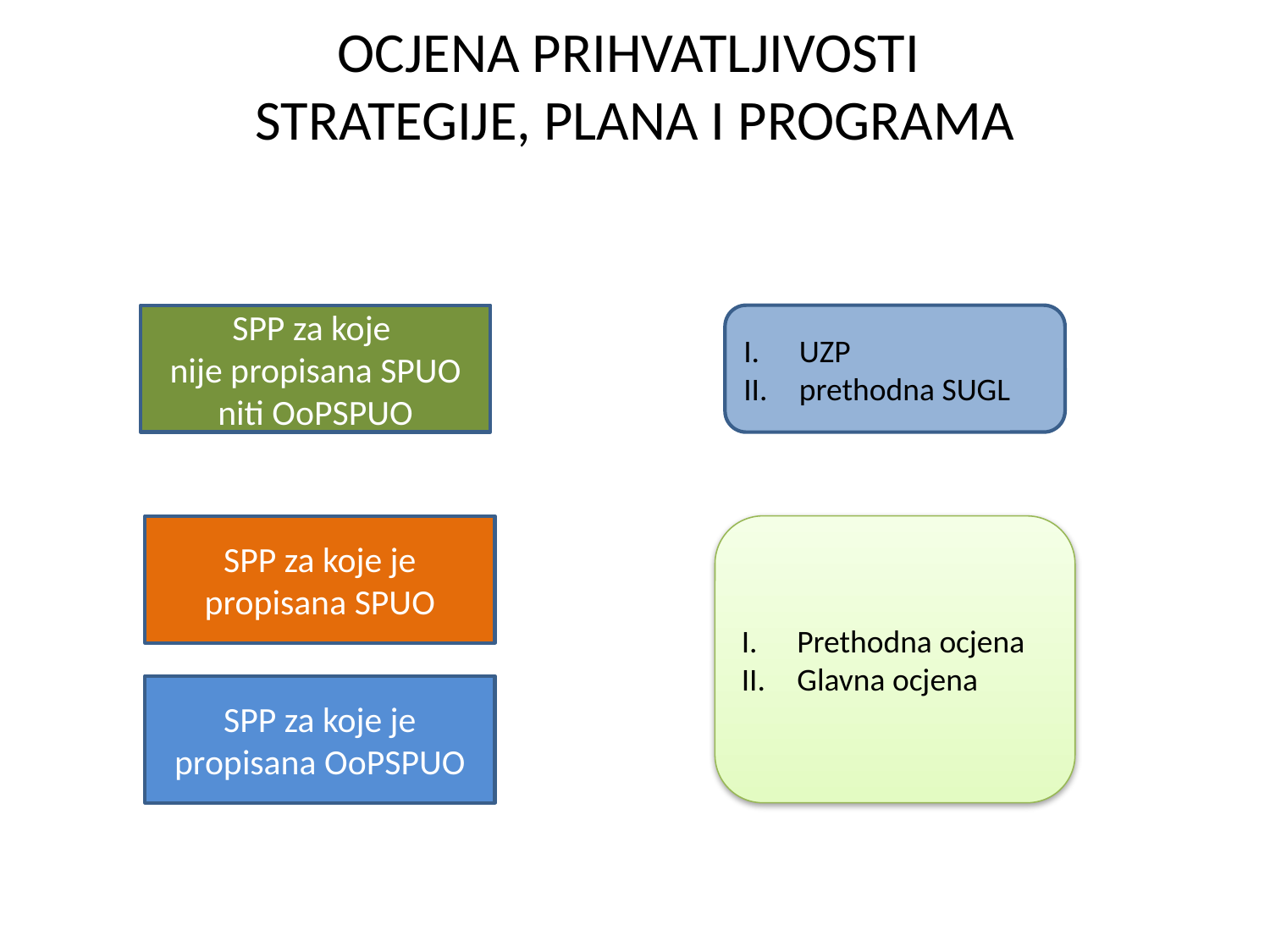

# OCJENA PRIHVATLJIVOSTI STRATEGIJE, PLANA I PROGRAMA

SPP za koje
nije propisana SPUO niti OoPSPUO
UZP
prethodna SUGL
SPP za koje je propisana SPUO
Prethodna ocjena
Glavna ocjena
SPP za koje je propisana OoPSPUO